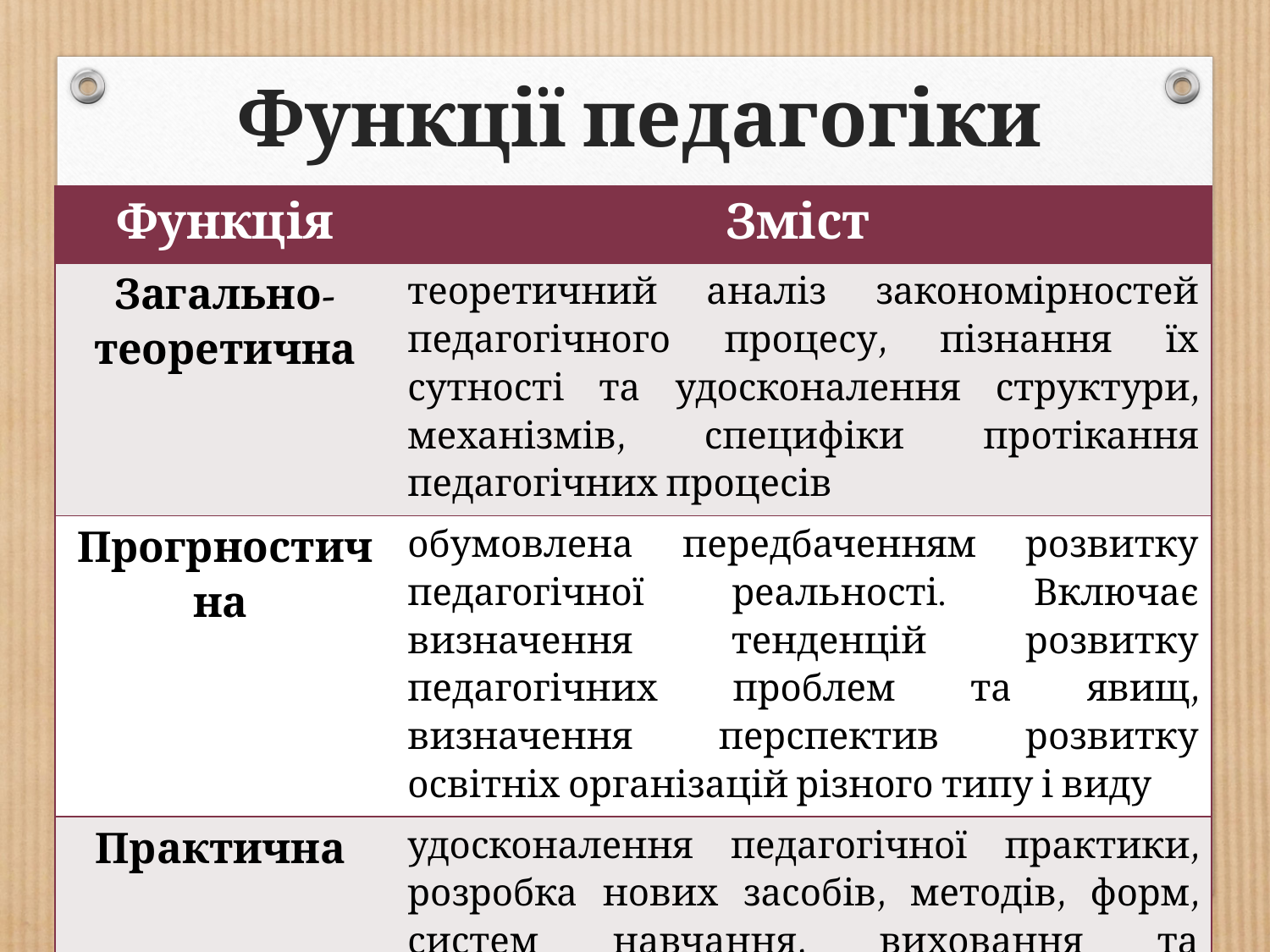

# Функції педагогіки
| Функція | Зміст |
| --- | --- |
| Загально-теоретична | теоретичний аналіз закономірностей педагогічного процесу, пізнання їх сутності та удосконалення структури, механізмів, специфіки протікання педагогічних процесів |
| Прогрностична | обумовлена передбаченням розвитку педагогічної реальності. Включає визначення тенденцій розвитку педагогічних проблем та явищ, визначення перспектив розвитку освітніх організацій різного типу і виду |
| Практична | удосконалення педагогічної практики, розробка нових засобів, методів, форм, систем навчання, виховання та управління освітнім процесом |
11